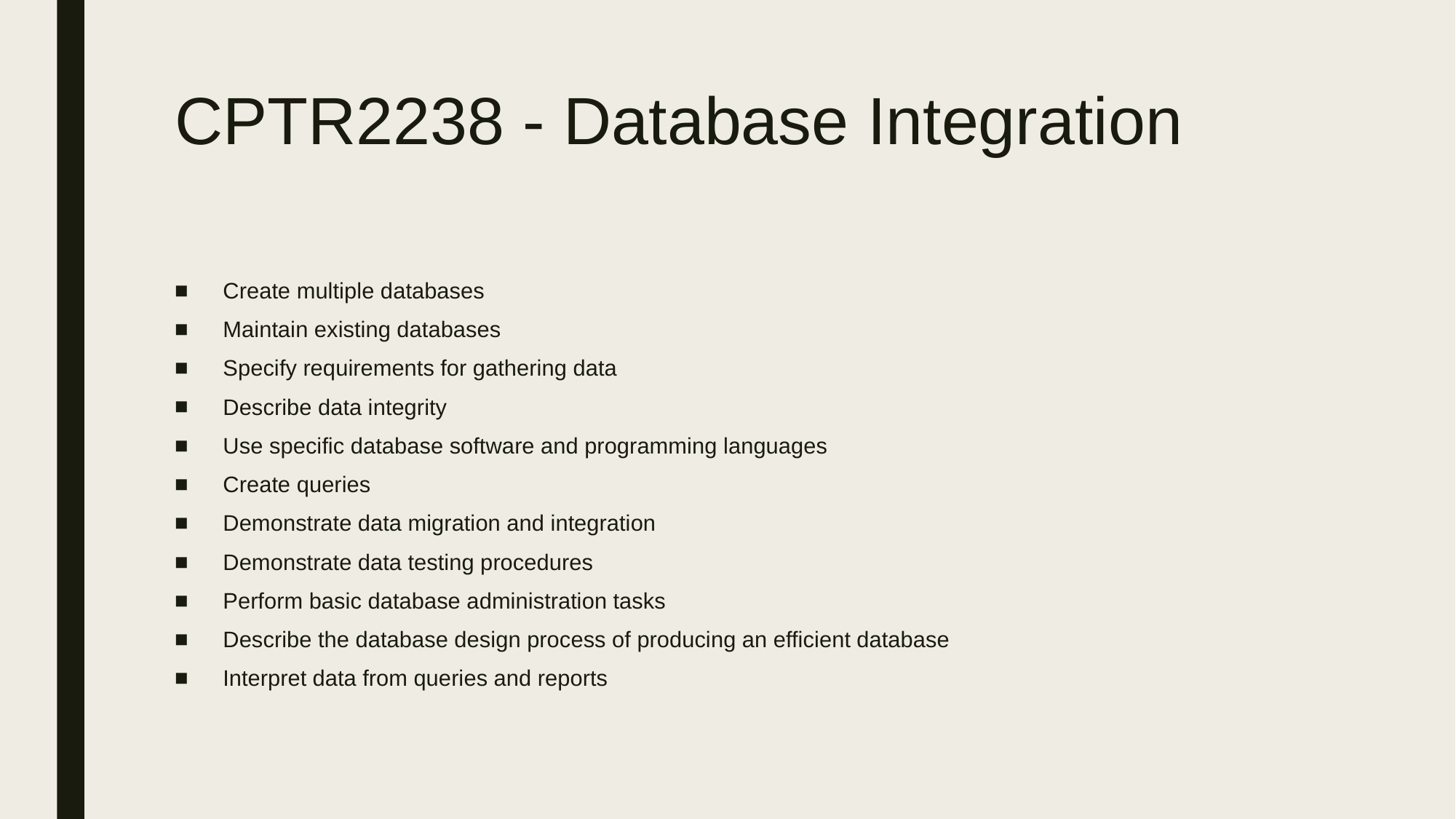

# CPTR2238 - Database Integration
Create multiple databases
Maintain existing databases
Specify requirements for gathering data
Describe data integrity
Use specific database software and programming languages
Create queries
Demonstrate data migration and integration
Demonstrate data testing procedures
Perform basic database administration tasks
Describe the database design process of producing an efficient database
Interpret data from queries and reports